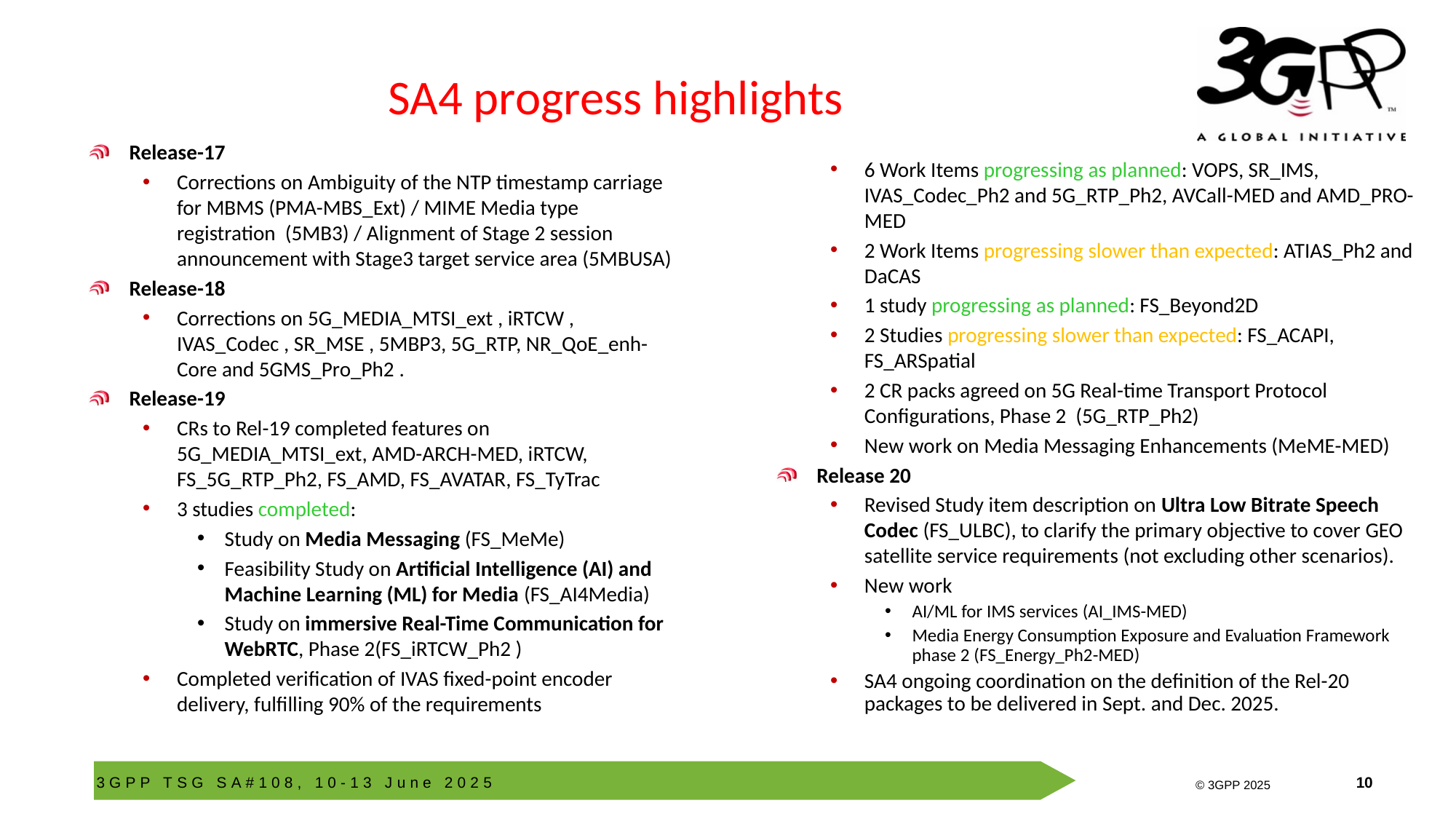

# SA4 progress highlights
Release-17
Corrections on Ambiguity of the NTP timestamp carriage for MBMS (PMA-MBS_Ext) / MIME Media type registration  (5MB3) / Alignment of Stage 2 session announcement with Stage3 target service area (5MBUSA)
Release-18
Corrections on 5G_MEDIA_MTSI_ext , iRTCW , IVAS_Codec , SR_MSE , 5MBP3, 5G_RTP, NR_QoE_enh-Core and 5GMS_Pro_Ph2 .
Release-19
CRs to Rel-19 completed features on 5G_MEDIA_MTSI_ext, AMD-ARCH-MED, iRTCW,  FS_5G_RTP_Ph2, FS_AMD, FS_AVATAR, FS_TyTrac
3 studies completed:
Study on Media Messaging (FS_MeMe)
Feasibility Study on Artificial Intelligence (AI) and Machine Learning (ML) for Media (FS_AI4Media)
Study on immersive Real-Time Communication for WebRTC, Phase 2(FS_iRTCW_Ph2 )
Completed verification of IVAS fixed-point encoder delivery, fulfilling 90% of the requirements
6 Work Items progressing as planned: VOPS, SR_IMS, IVAS_Codec_Ph2 and 5G_RTP_Ph2, AVCall-MED and AMD_PRO-MED
2 Work Items progressing slower than expected: ATIAS_Ph2 and DaCAS
1 study progressing as planned: FS_Beyond2D
2 Studies progressing slower than expected: FS_ACAPI, FS_ARSpatial
2 CR packs agreed on 5G Real-time Transport Protocol Configurations, Phase 2  (5G_RTP_Ph2)
New work on Media Messaging Enhancements (MeME-MED)
Release 20
Revised Study item description on Ultra Low Bitrate Speech Codec (FS_ULBC), to clarify the primary objective to cover GEO satellite service requirements (not excluding other scenarios).
New work
AI/ML for IMS services (AI_IMS-MED)
Media Energy Consumption Exposure and Evaluation Framework phase 2 (FS_Energy_Ph2-MED)
SA4 ongoing coordination on the definition of the Rel-20 packages to be delivered in Sept. and Dec. 2025.